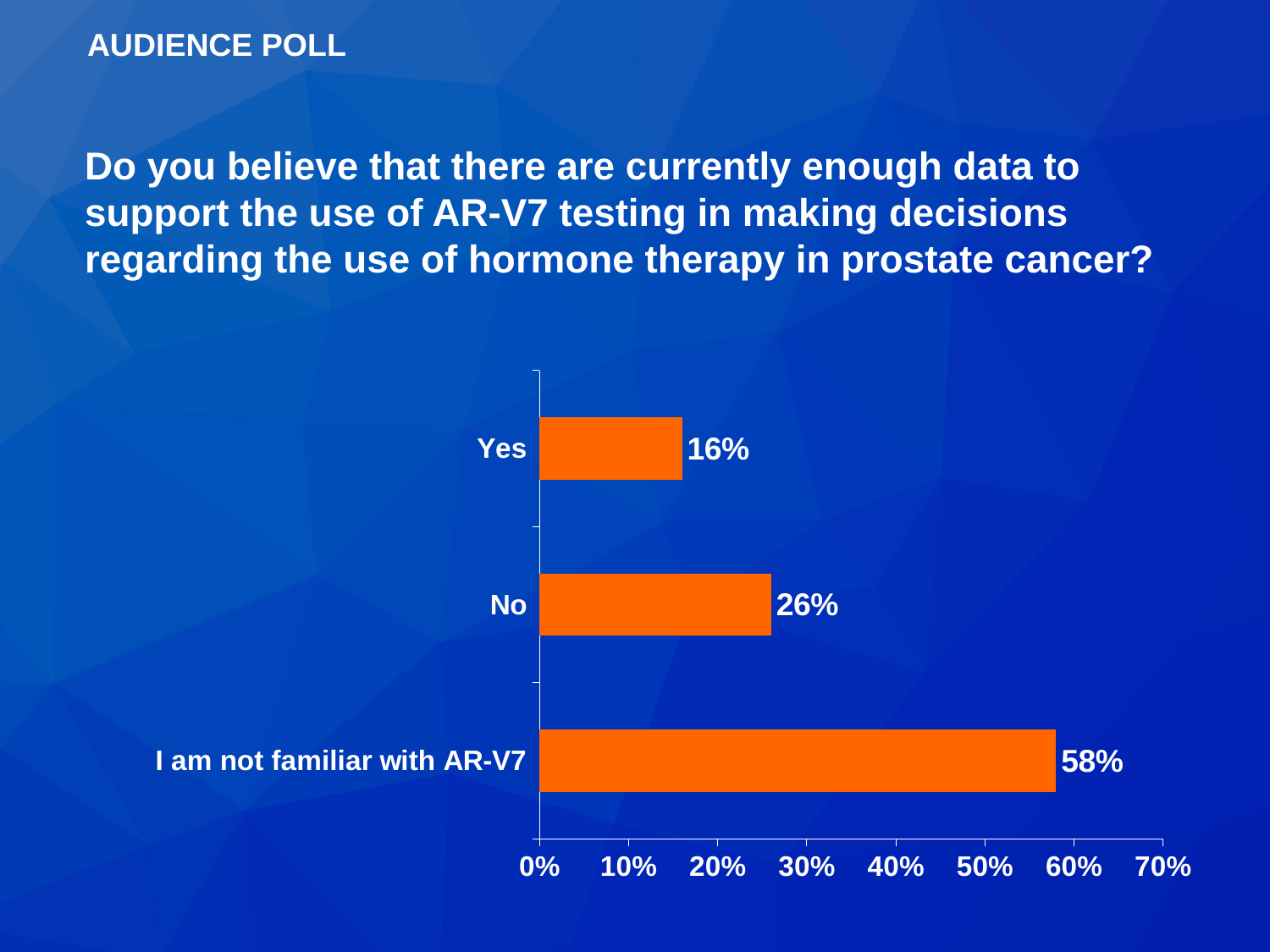

AUDIENCE POLL
Do you believe that there are currently enough data to support the use of AR-V7 testing in making decisions regarding the use of hormone therapy in prostate cancer?

### Chart

| Category | Series 1 |
|---|---|
| I am not familiar with AR-V7 | 0.58 |
| No | 0.26 |
| Yes | 0.16 |